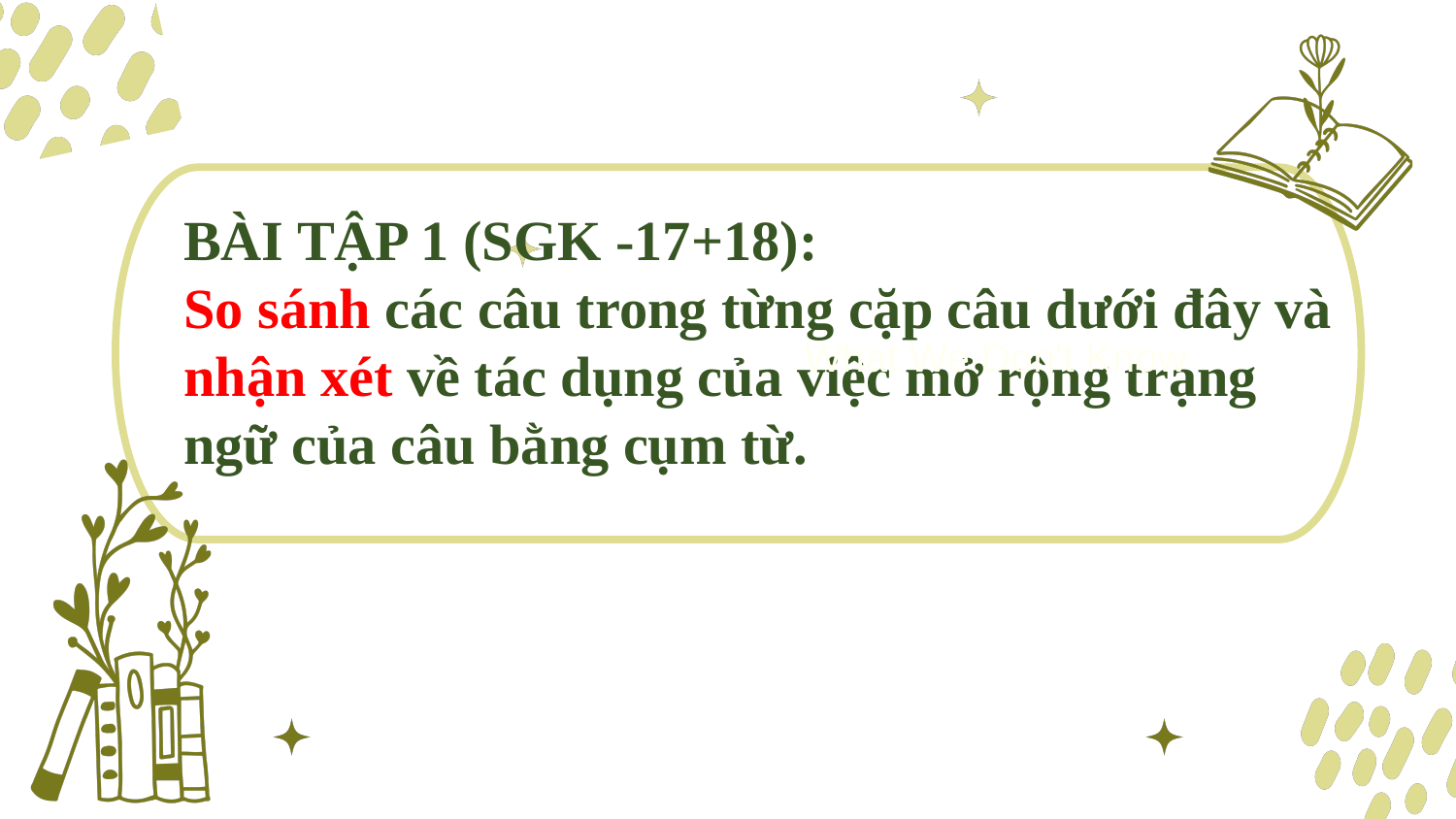

BÀI TẬP 1 (SGK -17+18):
So sánh các câu trong từng cặp câu dưới đây và nhận xét về tác dụng của việc mở rộng trạng ngữ của câu bằng cụm từ.

What We Don't Know